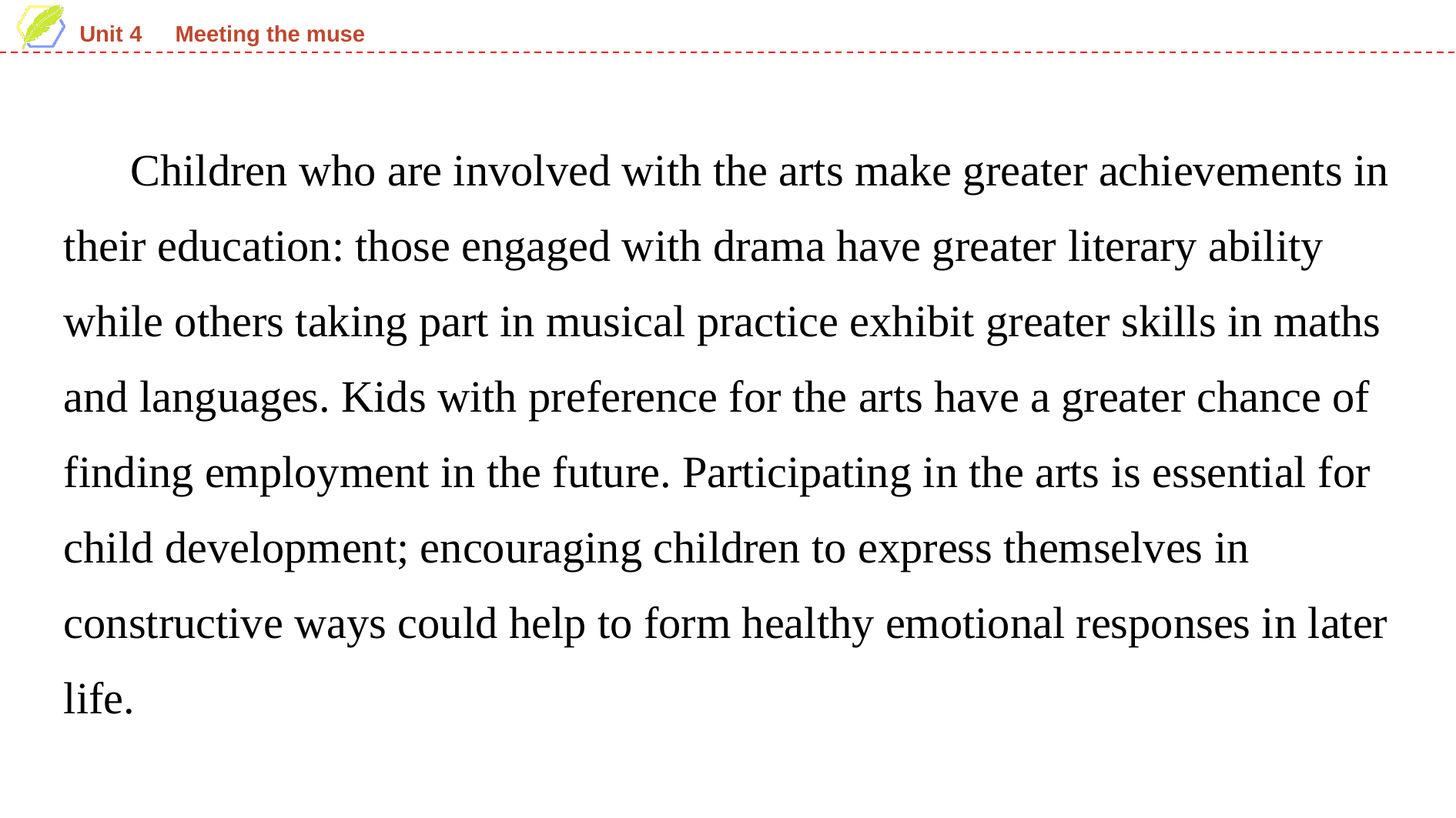

Children who are involved with the arts make greater achievements in their education: those engaged with drama have greater literary ability while others taking part in musical practice exhibit greater skills in maths and languages. Kids with preference for the arts have a greater chance of finding employment in the future. Participating in the arts is essential for child development; encouraging children to express themselves in constructive ways could help to form healthy emotional responses in later life.